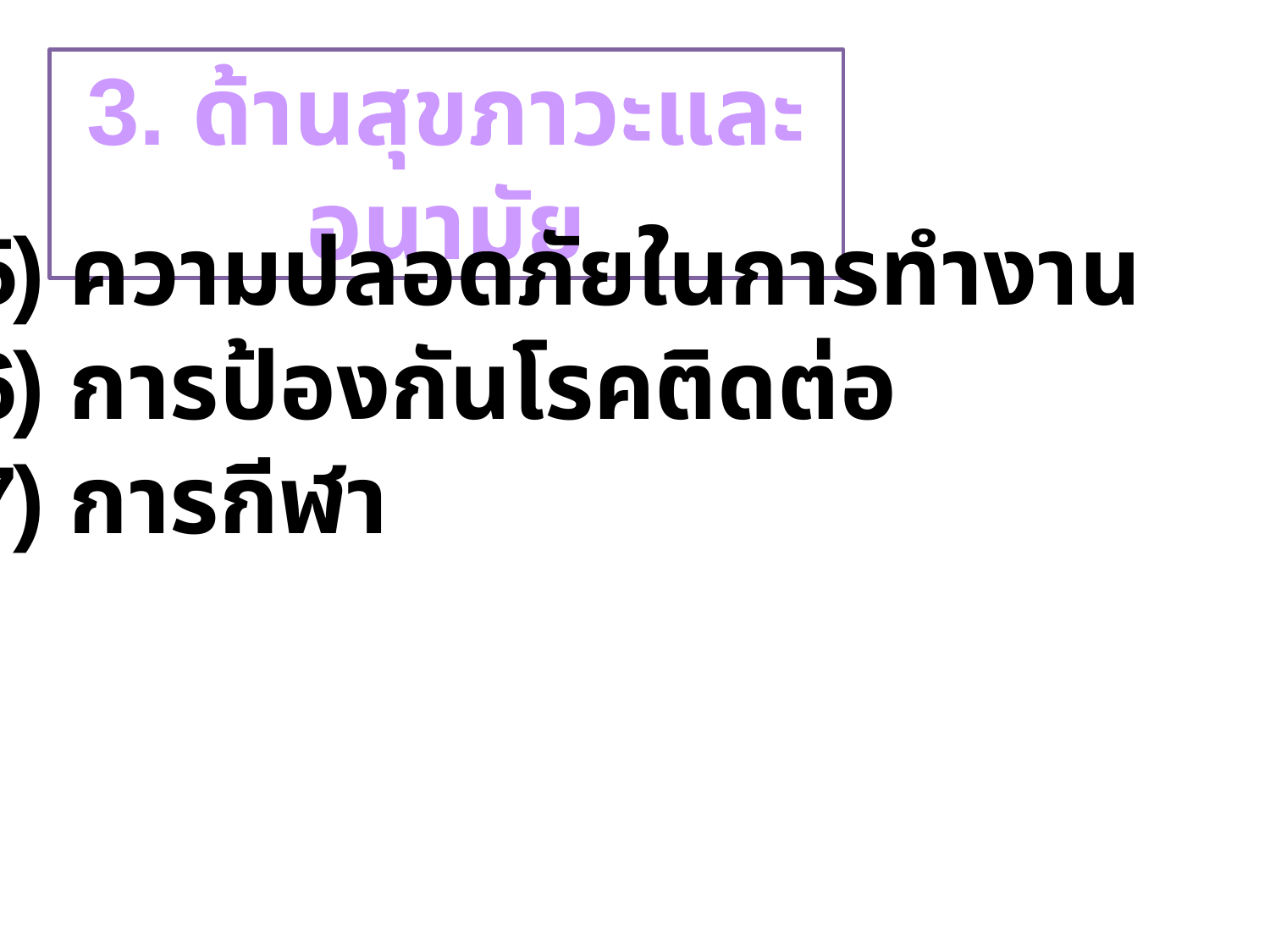

3. ด้านสุขภาวะและอนามัย
 ความปลอดภัยในการทำงาน
 การป้องกันโรคติดต่อ
 การกีฬา